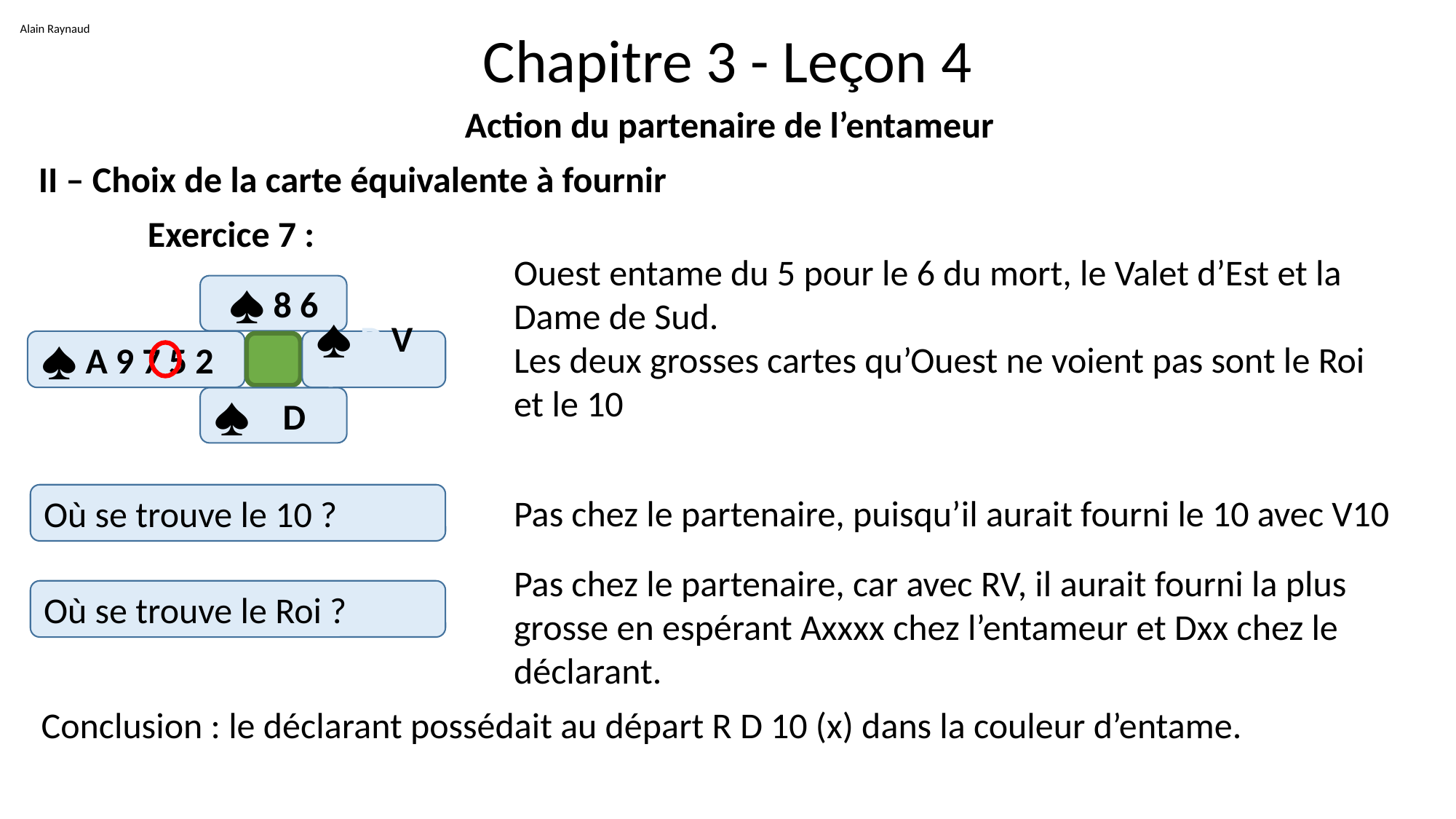

Alain Raynaud
# Chapitre 3 - Leçon 4
Action du partenaire de l’entameur
II – Choix de la carte équivalente à fournir
	Exercice 7 :
Ouest entame du 5 pour le 6 du mort, le Valet d’Est et la Dame de Sud.
Les deux grosses cartes qu’Ouest ne voient pas sont le Roi et le 10
♠ 8 6
♠ A 9 7 5 2
♠ D V 3

♠    D
Où se trouve le 10 ?
Pas chez le partenaire, puisqu’il aurait fourni le 10 avec V10
Pas chez le partenaire, car avec RV, il aurait fourni la plus grosse en espérant Axxxx chez l’entameur et Dxx chez le déclarant.
Où se trouve le Roi ?
Conclusion : le déclarant possédait au départ R D 10 (x) dans la couleur d’entame.